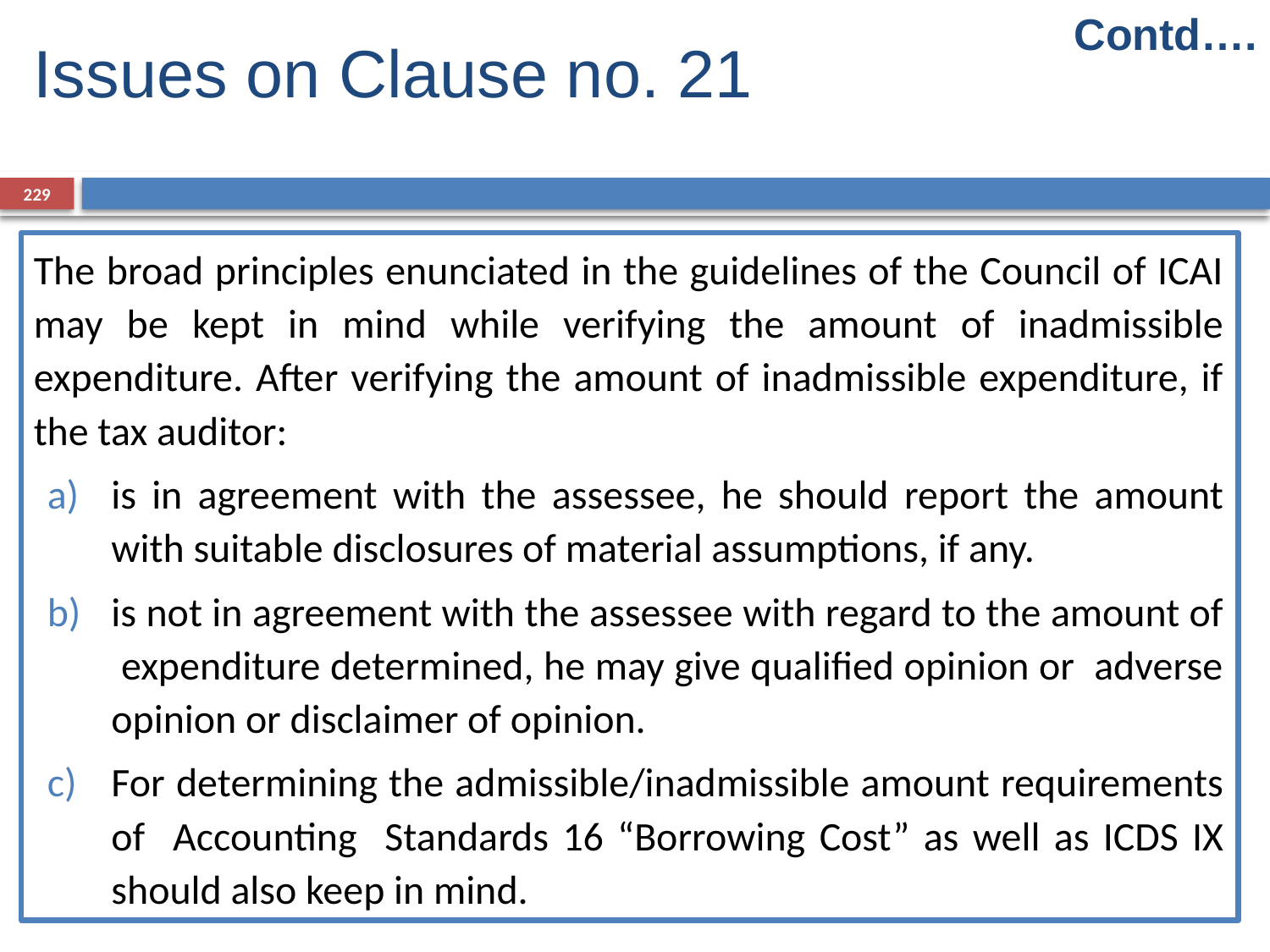

Contd….
# Issues on Clause no. 21
229
The broad principles enunciated in the guidelines of the Council of ICAI may be kept in mind while verifying the amount of inadmissible expenditure. After verifying the amount of inadmissible expenditure, if the tax auditor:
is in agreement with the assessee, he should report the amount with suitable disclosures of material assumptions, if any.
is not in agreement with the assessee with regard to the amount of  expenditure determined, he may give qualified opinion or  adverse opinion or disclaimer of opinion.
For determining the admissible/inadmissible amount requirements of  Accounting  Standards 16 “Borrowing Cost” as well as ICDS IX should also keep in mind.